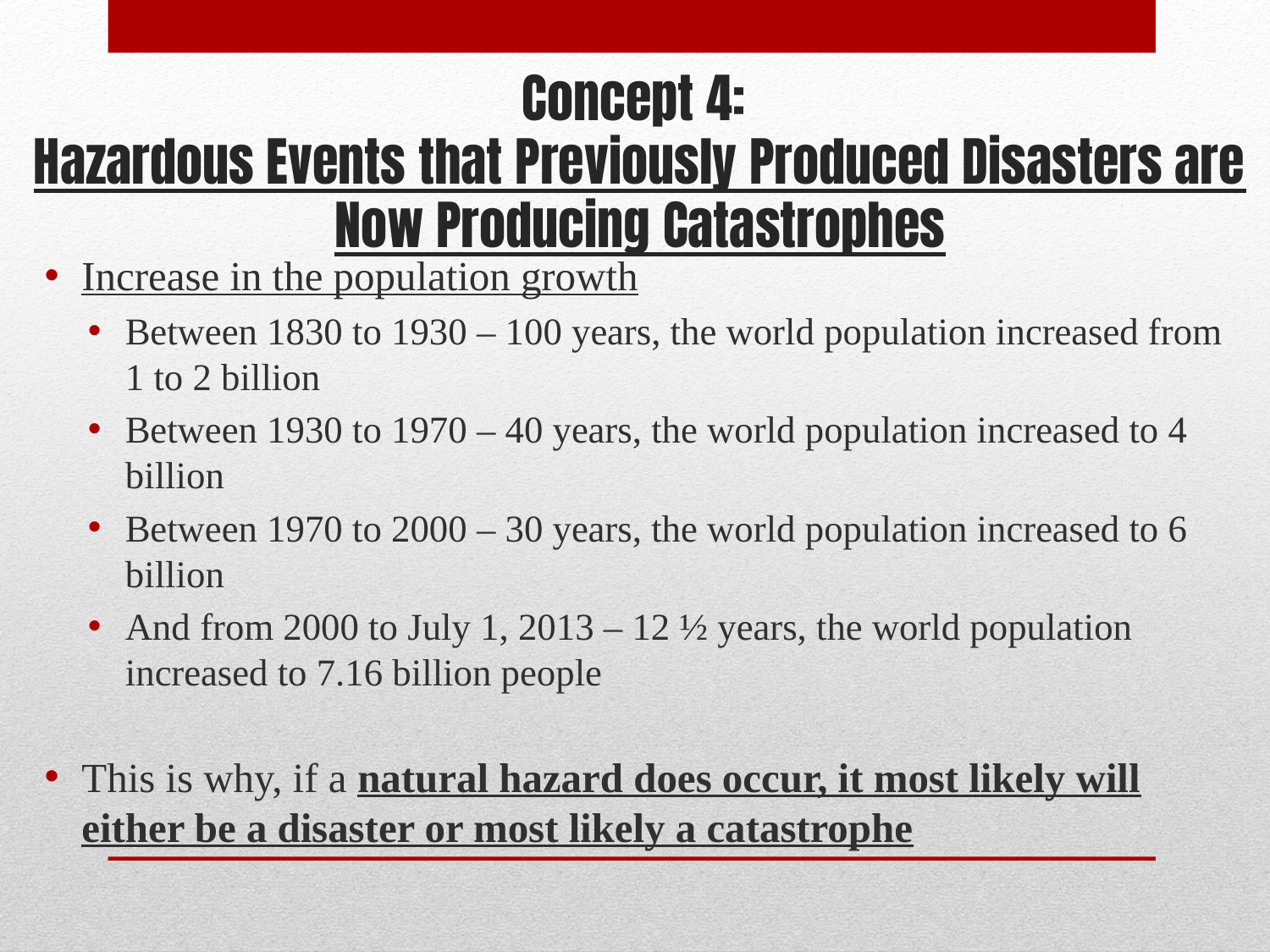

Concept 4:
Hazardous Events that Previously Produced Disasters are Now Producing Catastrophes
Increase in the population growth
Between 1830 to 1930 – 100 years, the world population increased from 1 to 2 billion
Between 1930 to 1970 – 40 years, the world population increased to 4 billion
Between 1970 to 2000 – 30 years, the world population increased to 6 billion
And from 2000 to July 1, 2013 – 12 ½ years, the world population increased to 7.16 billion people

This is why, if a natural hazard does occur, it most likely will either be a disaster or most likely a catastrophe